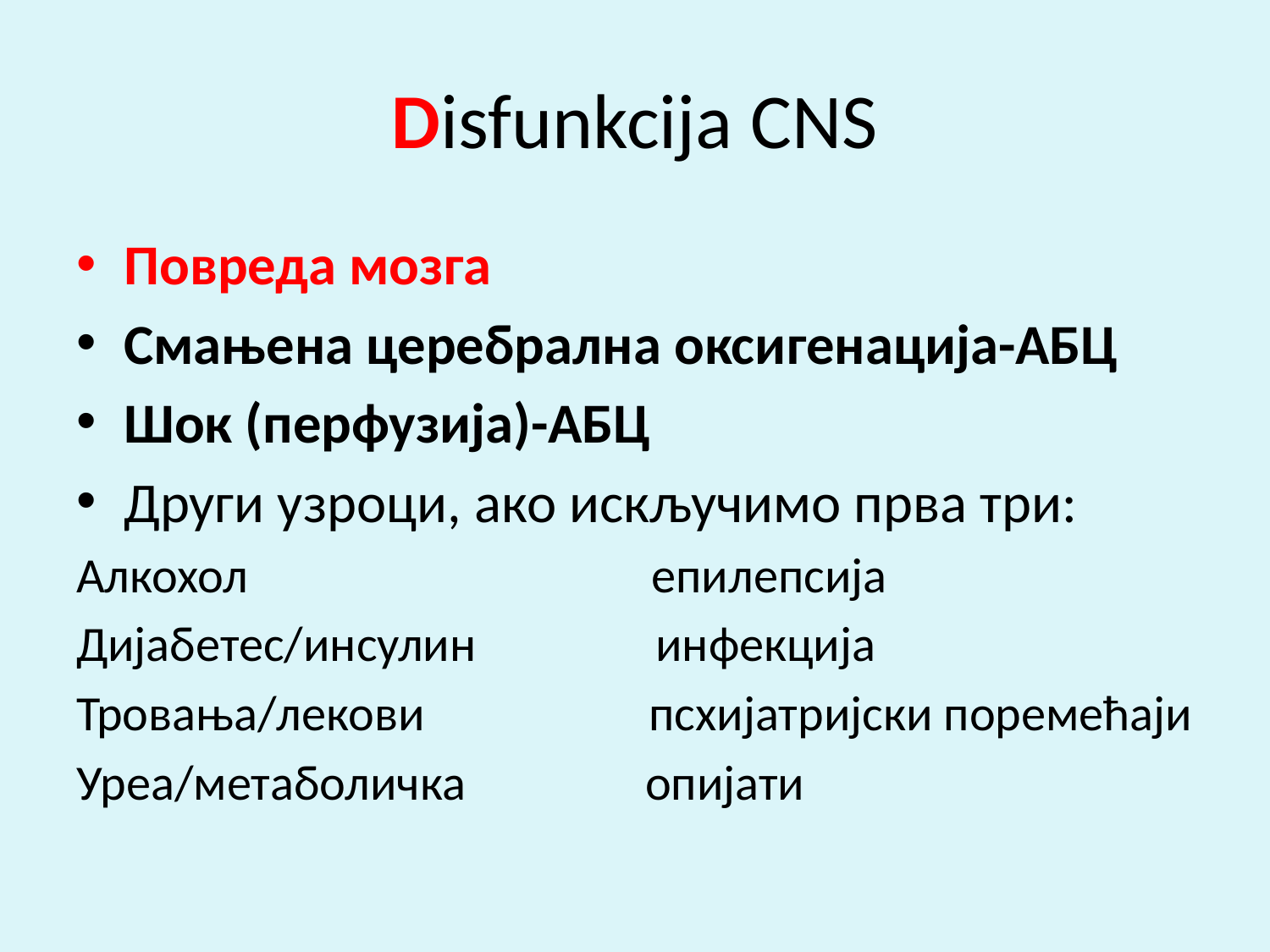

# Disfunkcija CNS
Повреда мозга
Смањена церебрална оксигенација-АБЦ
Шок (перфузија)-АБЦ
Други узроци, ако искључимо прва три:
Алкохол                                    епилепсија
Дијабетес/инсулин                инфекција
Тровања/лекови                    псхијатријски поремећаји
Уреа/метаболичка                опијати